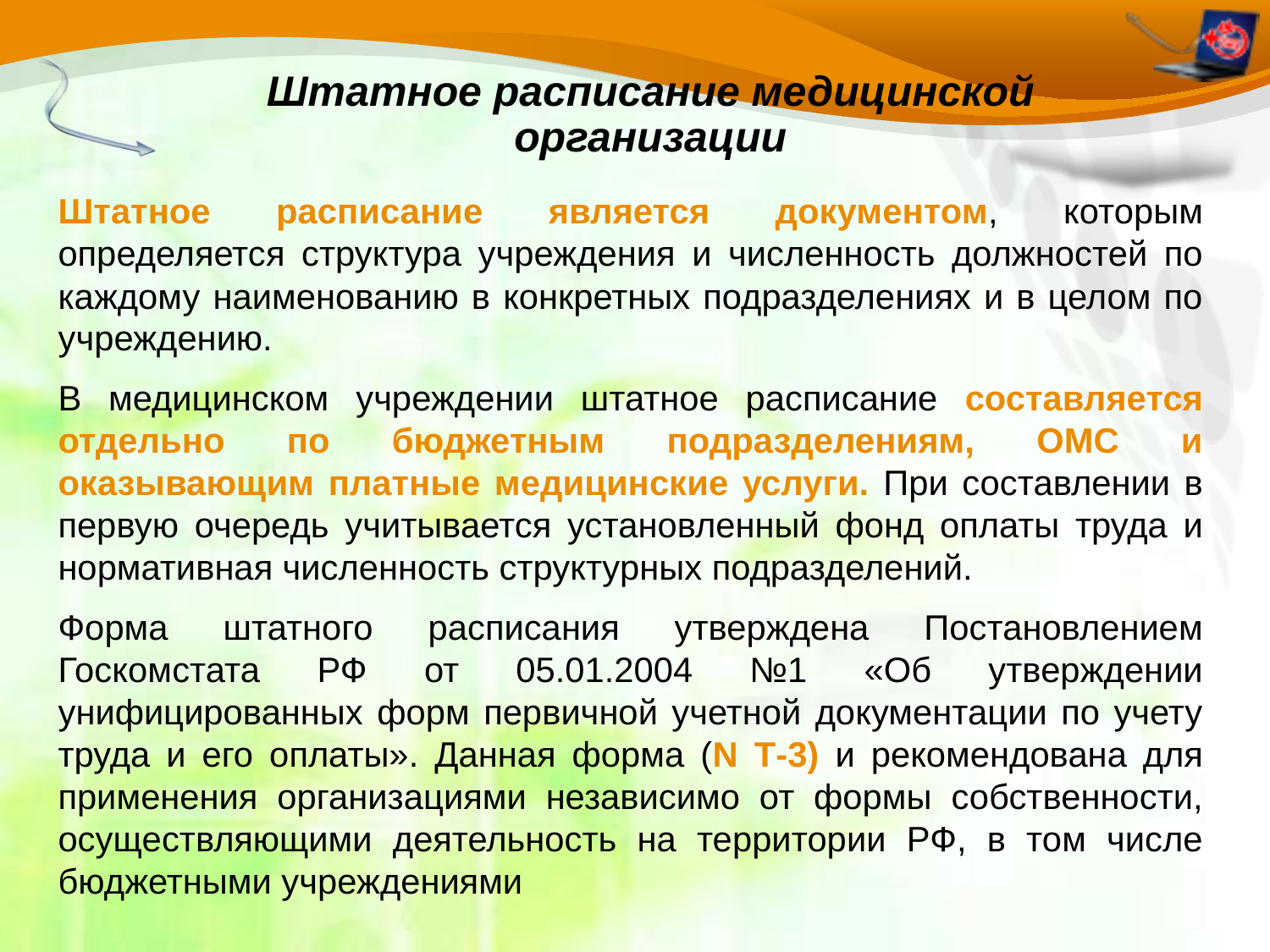

Штатное расписание медицинской организации
Штатное расписание является документом, которым определяется структура учреждения и численность должностей по каждому наименованию в конкретных подразделениях и в целом по учреждению.
В медицинском учреждении штатное расписание составляется отдельно по бюджетным подразделениям, ОМС и оказывающим платные медицинские услуги. При составлении в первую очередь учитывается установленный фонд оплаты труда и нормативная численность структурных подразделений.
Форма штатного расписания утверждена Постановлением Госкомстата РФ от 05.01.2004 №1 «Об утверждении унифицированных форм первичной учетной документации по учету труда и его оплаты». Данная форма (N Т-3) и рекомендована для применения организациями независимо от формы собственности, осуществляющими деятельность на территории РФ, в том числе бюджетными учреждениями